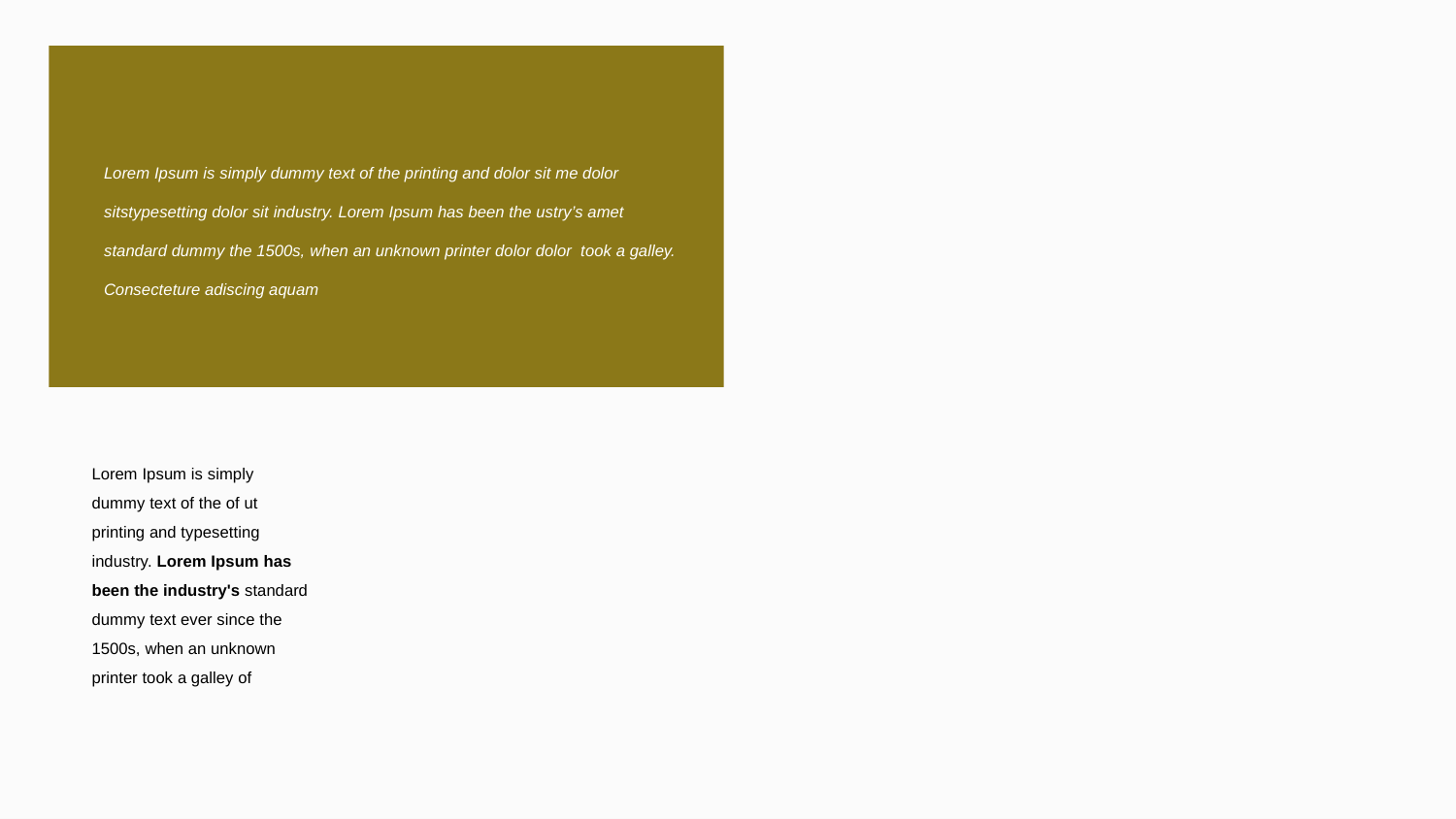

Lorem Ipsum is simply dummy text of the printing and dolor sit me dolor sitstypesetting dolor sit industry. Lorem Ipsum has been the ustry’s amet standard dummy the 1500s, when an unknown printer dolor dolor  took a galley. Consecteture adiscing aquam
Lorem Ipsum is simply dummy text of the of ut printing and typesetting industry. Lorem Ipsum has been the industry's standard dummy text ever since the 1500s, when an unknown printer took a galley of